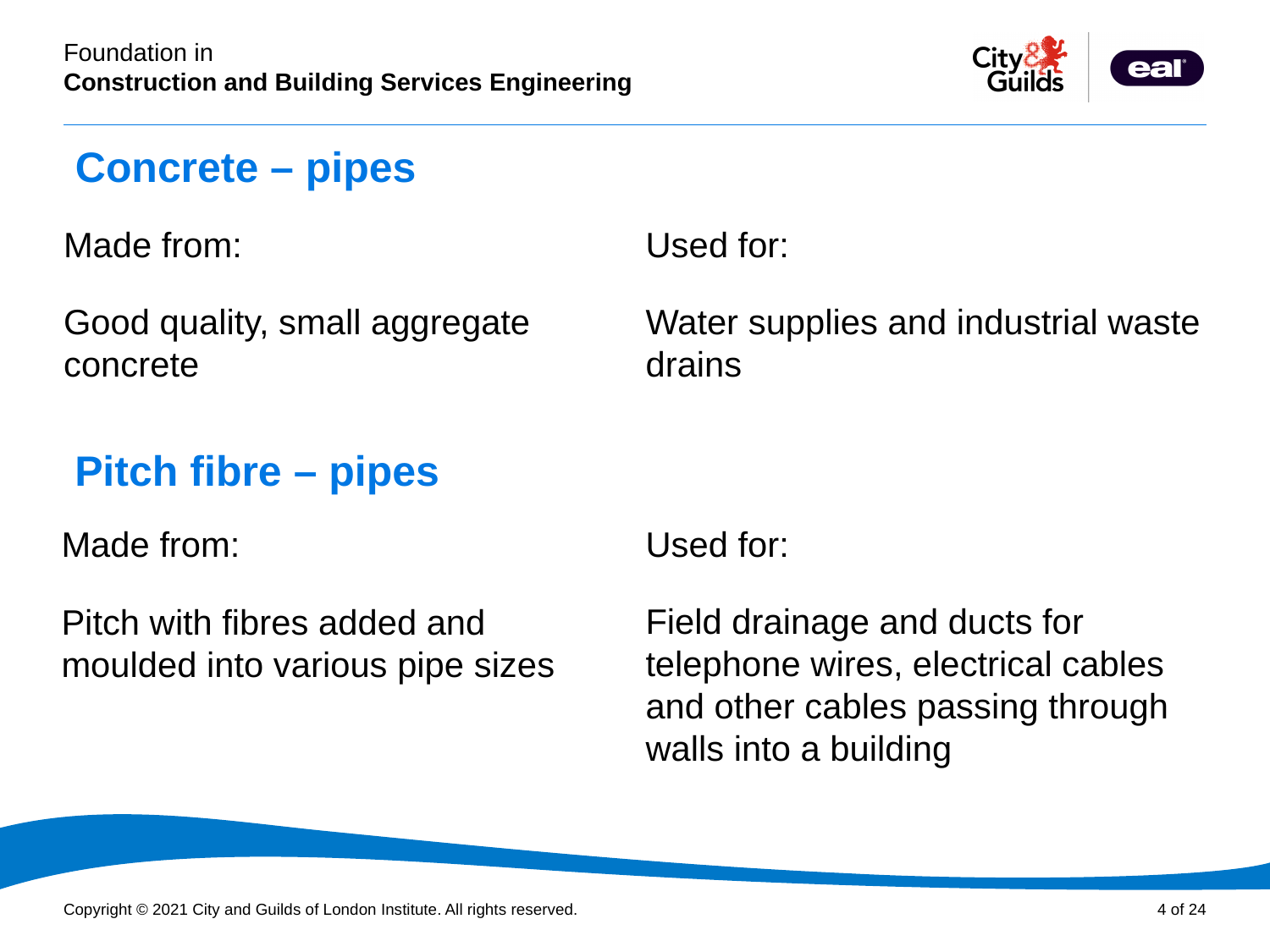

# Concrete – pipes
Made from:
Good quality, small aggregate concrete
Used for:
Water supplies and industrial waste drains
Pitch fibre – pipes
Used for:
Field drainage and ducts for telephone wires, electrical cables and other cables passing through walls into a building
Made from:
Pitch with fibres added and moulded into various pipe sizes